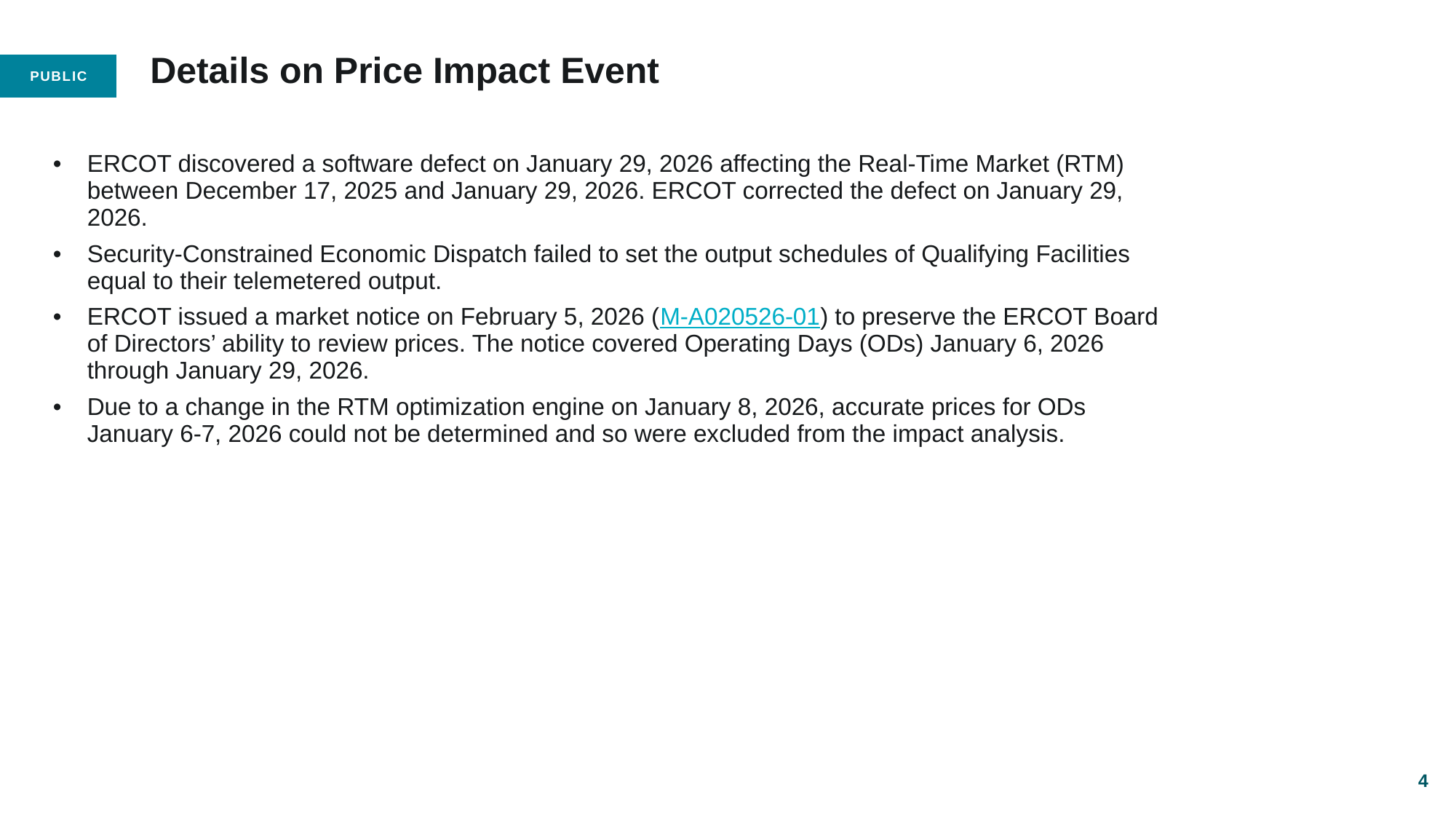

# Details on Price Impact Event
ERCOT discovered a software defect on January 29, 2026 affecting the Real-Time Market (RTM) between December 17, 2025 and January 29, 2026. ERCOT corrected the defect on January 29, 2026.
Security-Constrained Economic Dispatch failed to set the output schedules of Qualifying Facilities equal to their telemetered output.
ERCOT issued a market notice on February 5, 2026 (M-A020526-01) to preserve the ERCOT Board of Directors’ ability to review prices. The notice covered Operating Days (ODs) January 6, 2026 through January 29, 2026.
Due to a change in the RTM optimization engine on January 8, 2026, accurate prices for ODs January 6-7, 2026 could not be determined and so were excluded from the impact analysis.

4